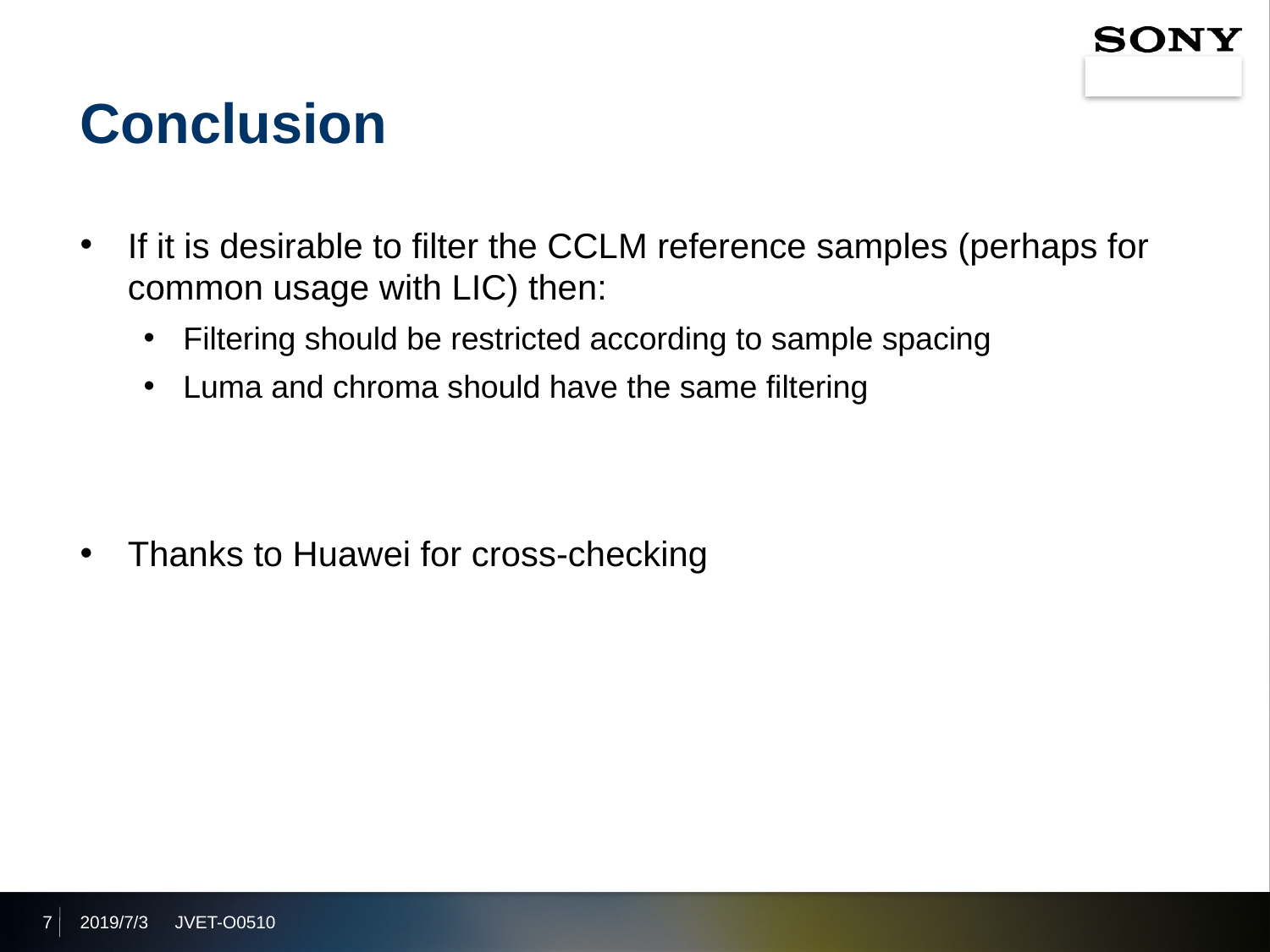

# Conclusion

If it is desirable to filter the CCLM reference samples (perhaps for common usage with LIC) then:
Filtering should be restricted according to sample spacing
Luma and chroma should have the same filtering

Thanks to Huawei for cross-checking
7
2019/7/3
JVET-O0510